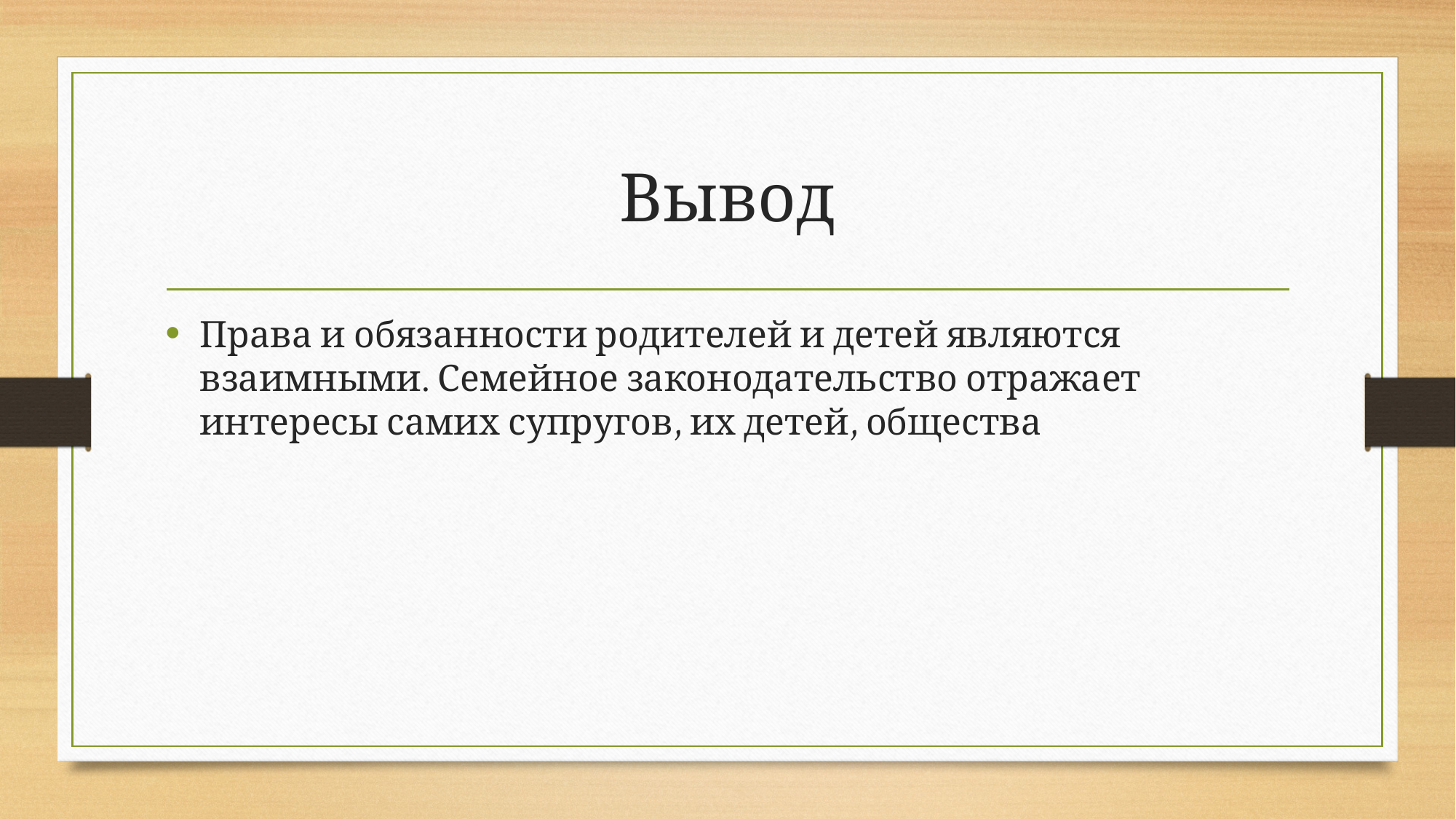

# Вывод
Права и обязанности родителей и детей являются взаимными. Семейное законодательство отражает интересы самих супругов, их детей, общества